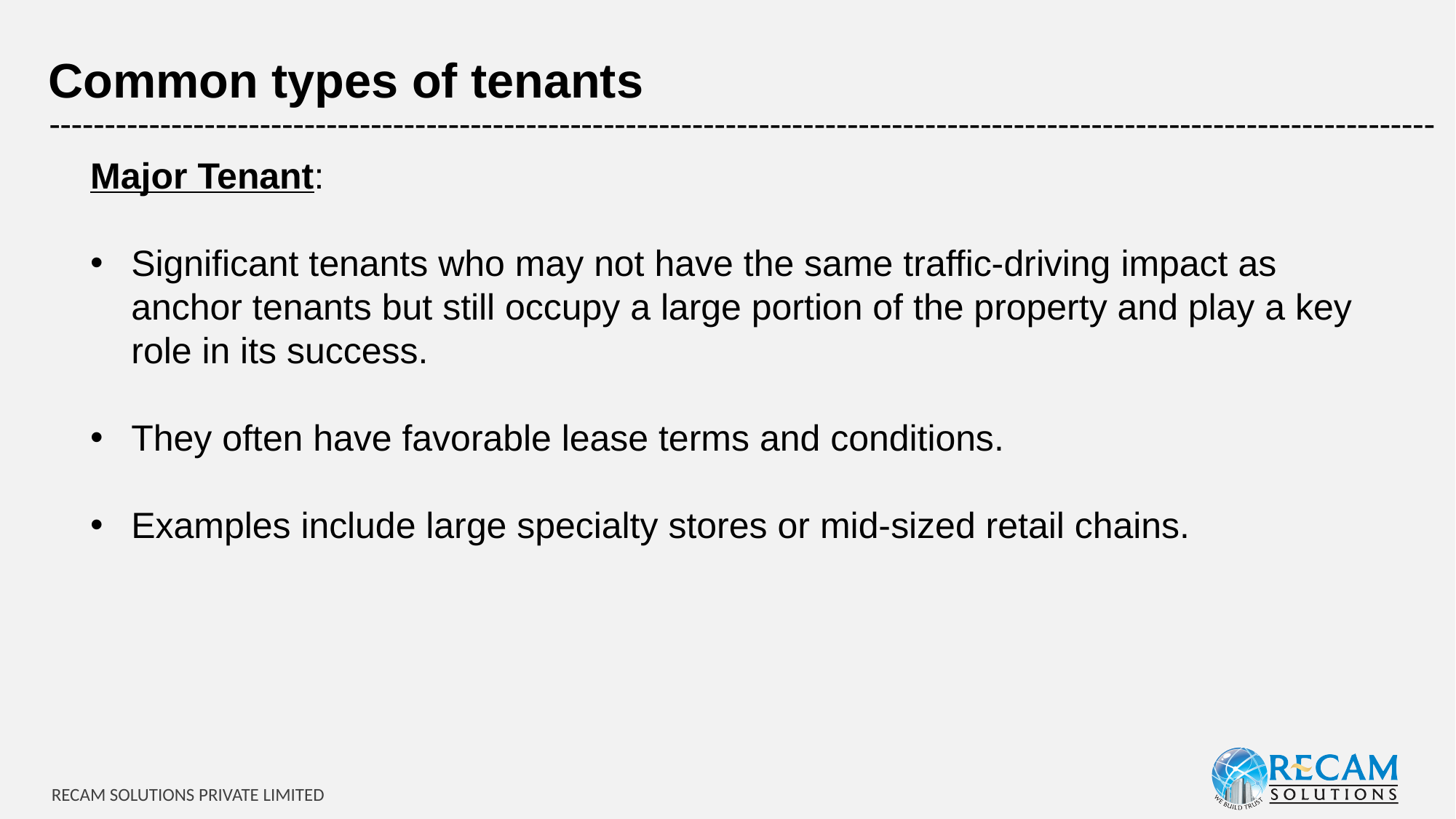

Common types of tenants
-----------------------------------------------------------------------------------------------------------------------------
Major Tenant:

Significant tenants who may not have the same traffic-driving impact as anchor tenants but still occupy a large portion of the property and play a key role in its success.

They often have favorable lease terms and conditions.

Examples include large specialty stores or mid-sized retail chains.
RECAM SOLUTIONS PRIVATE LIMITED